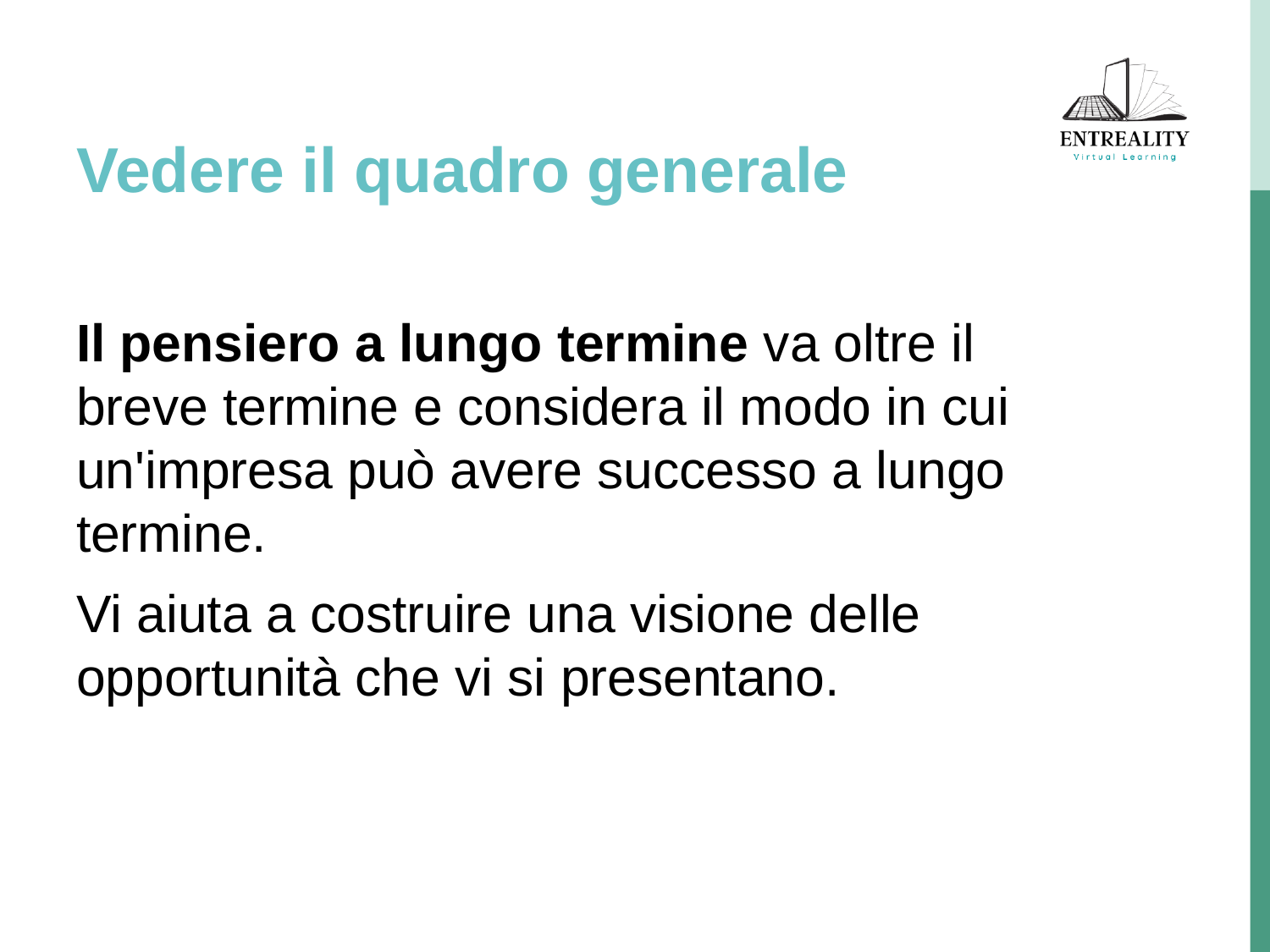

# Vedere il quadro generale

Il pensiero a lungo termine va oltre il breve termine e considera il modo in cui un'impresa può avere successo a lungo termine.
Vi aiuta a costruire una visione delle opportunità che vi si presentano.